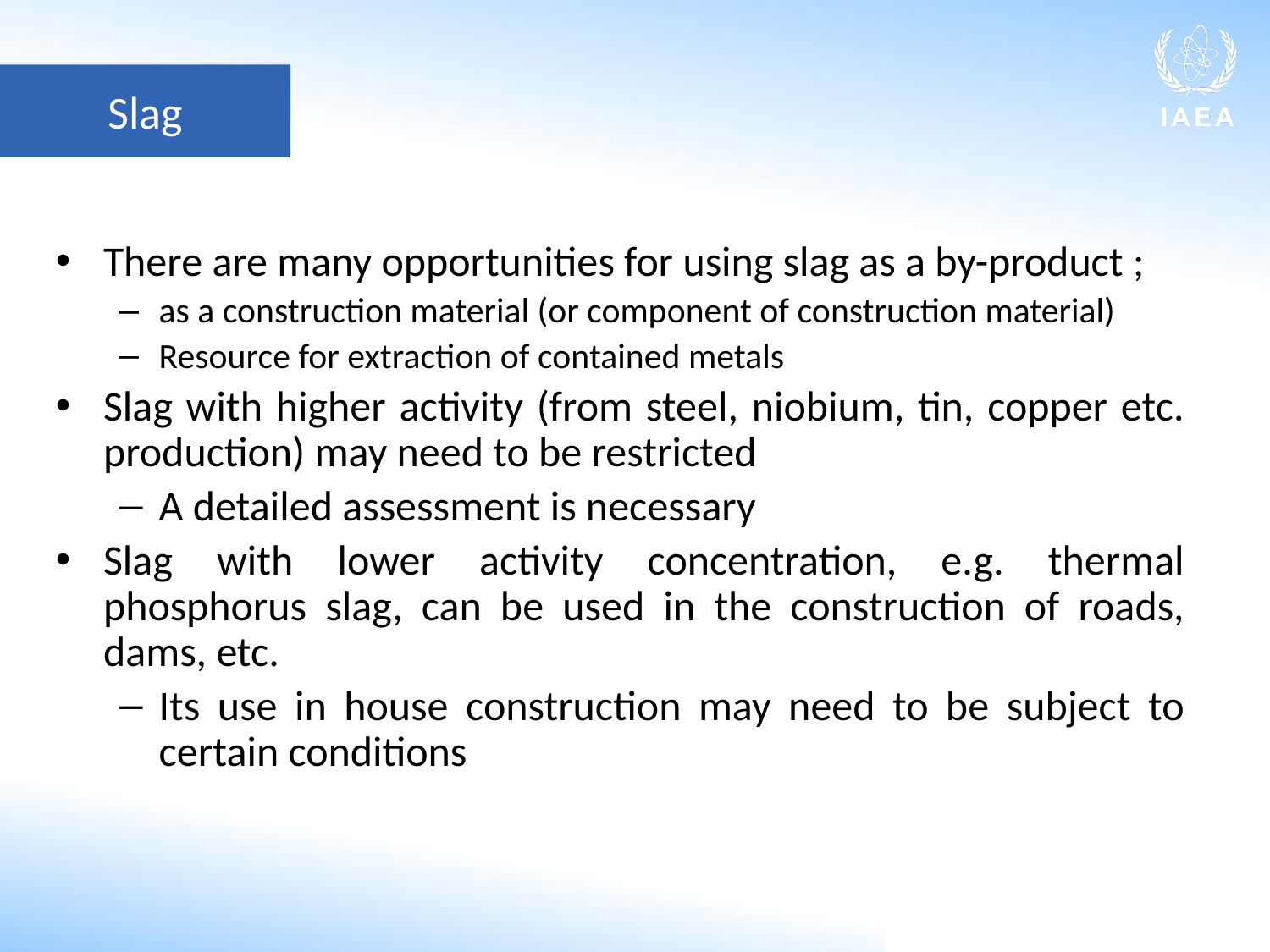

Slag
There are many opportunities for using slag as a by-product ;
as a construction material (or component of construction material)
Resource for extraction of contained metals
Slag with higher activity (from steel, niobium, tin, copper etc. production) may need to be restricted
A detailed assessment is necessary
Slag with lower activity concentration, e.g. thermal phosphorus slag, can be used in the construction of roads, dams, etc.
Its use in house construction may need to be subject to certain conditions